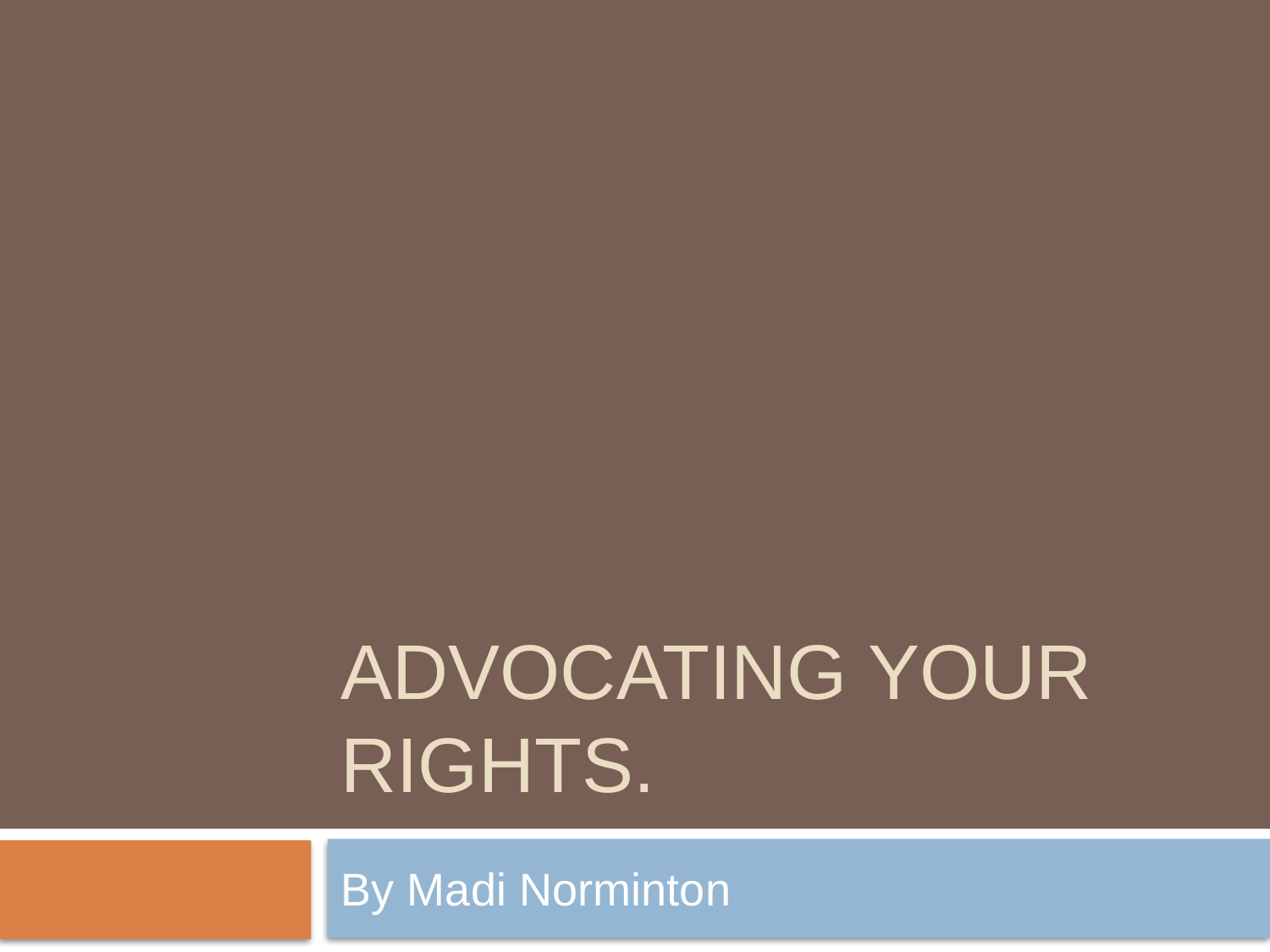

# Advocating your rights.
By Madi Norminton